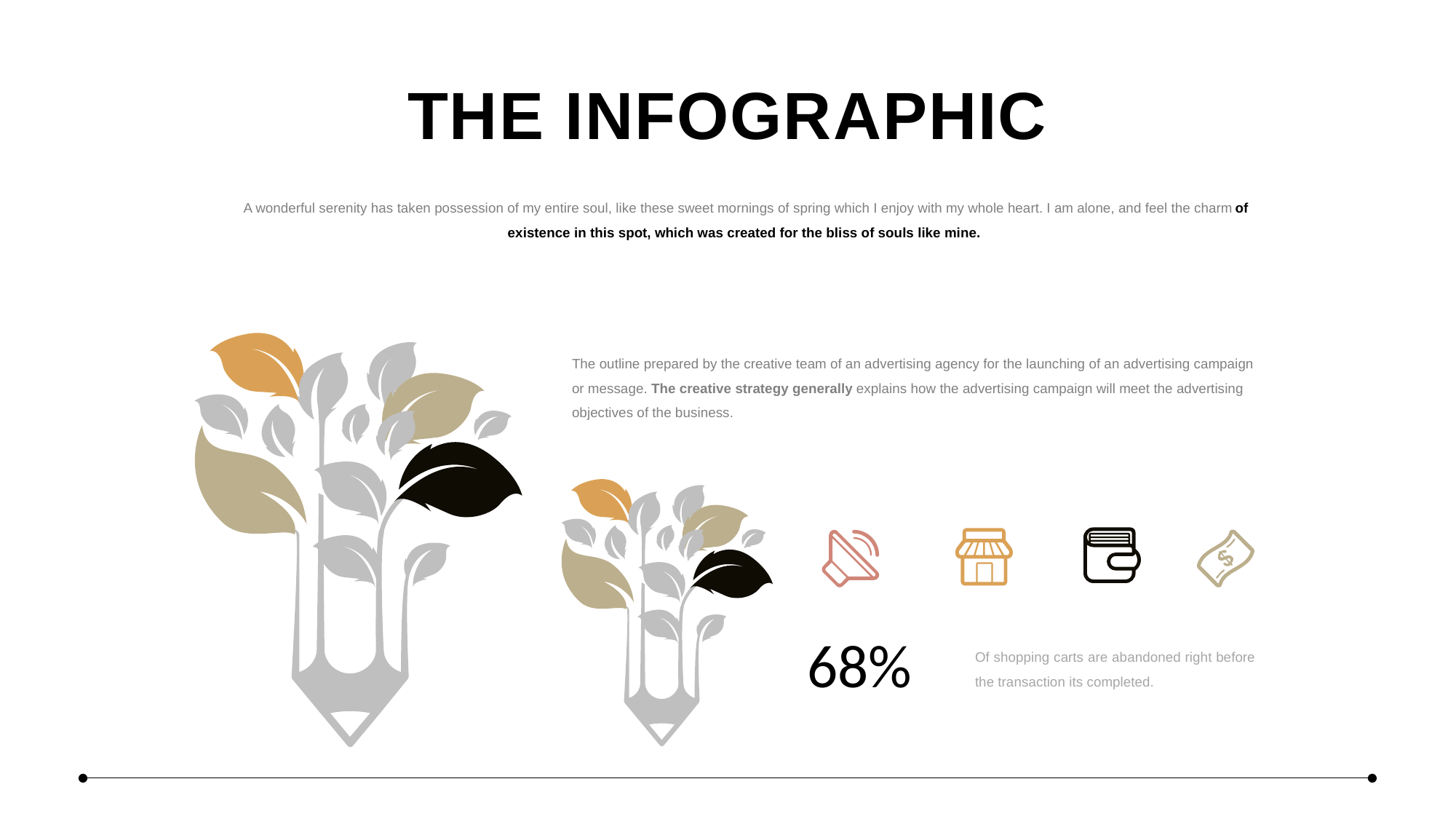

THE INFOGRAPHIC
A wonderful serenity has taken possession of my entire soul, like these sweet mornings of spring which I enjoy with my whole heart. I am alone, and feel the charm of existence in this spot, which was created for the bliss of souls like mine.

The outline prepared by the creative team of an advertising agency for the launching of an advertising campaign or message. The creative strategy generally explains how the advertising campaign will meet the advertising objectives of the business.

68%
Of shopping carts are abandoned right before the transaction its completed.